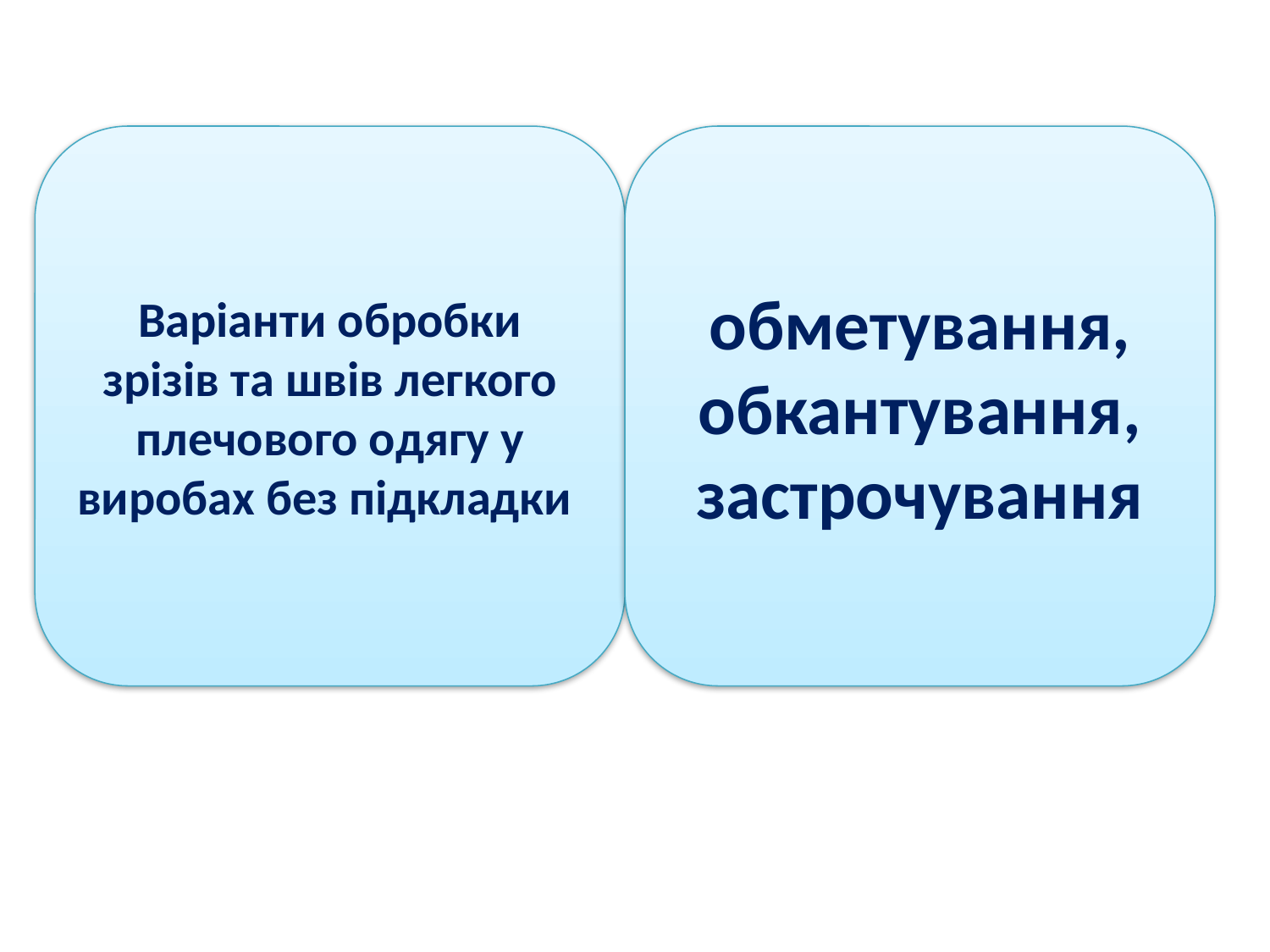

Варіанти обробки зрізів та швів легкого плечового одягу у виробах без підкладки
обметування, обкантування, застрочування